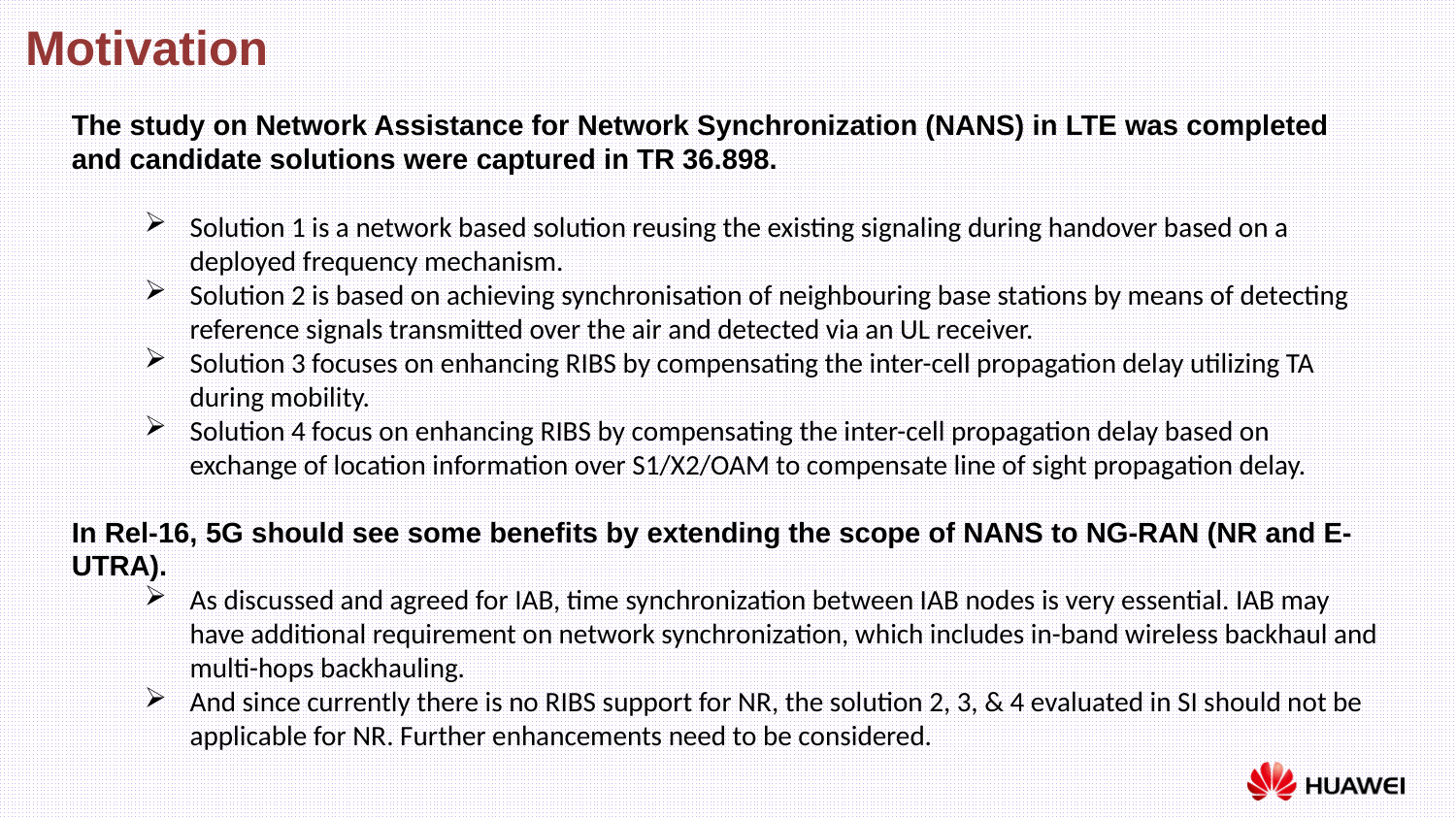

Motivation
The study on Network Assistance for Network Synchronization (NANS) in LTE was completed and candidate solutions were captured in TR 36.898.

Solution 1 is a network based solution reusing the existing signaling during handover based on a deployed frequency mechanism.
Solution 2 is based on achieving synchronisation of neighbouring base stations by means of detecting reference signals transmitted over the air and detected via an UL receiver.
Solution 3 focuses on enhancing RIBS by compensating the inter-cell propagation delay utilizing TA during mobility.
Solution 4 focus on enhancing RIBS by compensating the inter-cell propagation delay based on exchange of location information over S1/X2/OAM to compensate line of sight propagation delay.

In Rel-16, 5G should see some benefits by extending the scope of NANS to NG-RAN (NR and E-UTRA).
As discussed and agreed for IAB, time synchronization between IAB nodes is very essential. IAB may have additional requirement on network synchronization, which includes in-band wireless backhaul and multi-hops backhauling.
And since currently there is no RIBS support for NR, the solution 2, 3, & 4 evaluated in SI should not be applicable for NR. Further enhancements need to be considered.